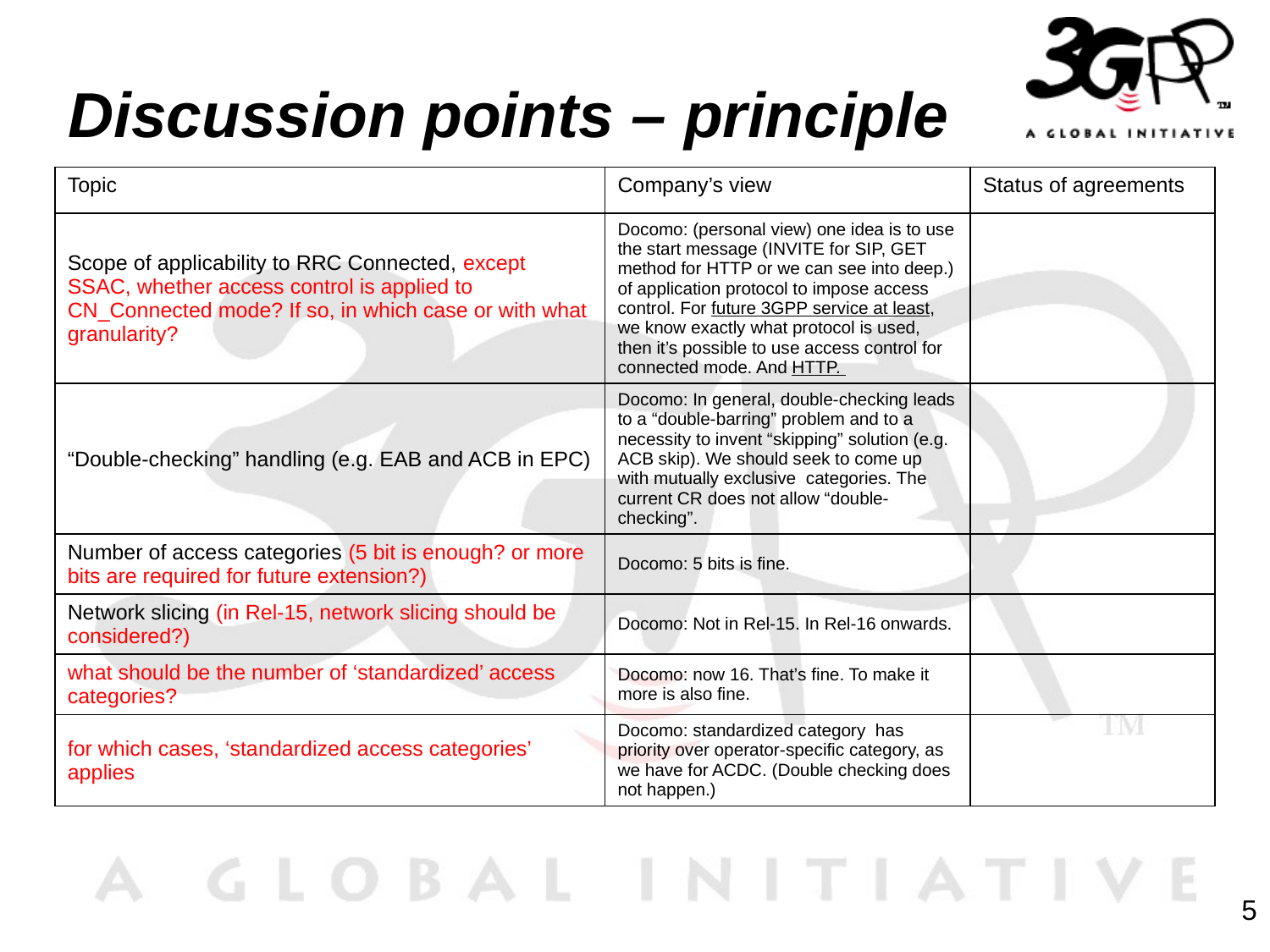

# Discussion points – principle
| Topic | Company’s view | Status of agreements |
| --- | --- | --- |
| Scope of applicability to RRC Connected, except SSAC, whether access control is applied to CN\_Connected mode? If so, in which case or with what granularity? | Docomo: (personal view) one idea is to use the start message (INVITE for SIP, GET method for HTTP or we can see into deep.) of application protocol to impose access control. For future 3GPP service at least, we know exactly what protocol is used, then it’s possible to use access control for connected mode. And HTTP. |  |
| “Double-checking” handling (e.g. EAB and ACB in EPC) | Docomo: In general, double-checking leads to a “double-barring” problem and to a necessity to invent “skipping” solution (e.g. ACB skip). We should seek to come up with mutually exclusive categories. The current CR does not allow “double-checking”. |  |
| Number of access categories (5 bit is enough? or more bits are required for future extension?) | Docomo: 5 bits is fine. |  |
| Network slicing (in Rel-15, network slicing should be considered?) | Docomo: Not in Rel-15. In Rel-16 onwards. |  |
| what should be the number of ‘standardized’ access categories? | Docomo: now 16. That’s fine. To make it more is also fine. |  |
| for which cases, ‘standardized access categories’ applies | Docomo: standardized category has priority over operator-specific category, as we have for ACDC. (Double checking does not happen.) |  |
5